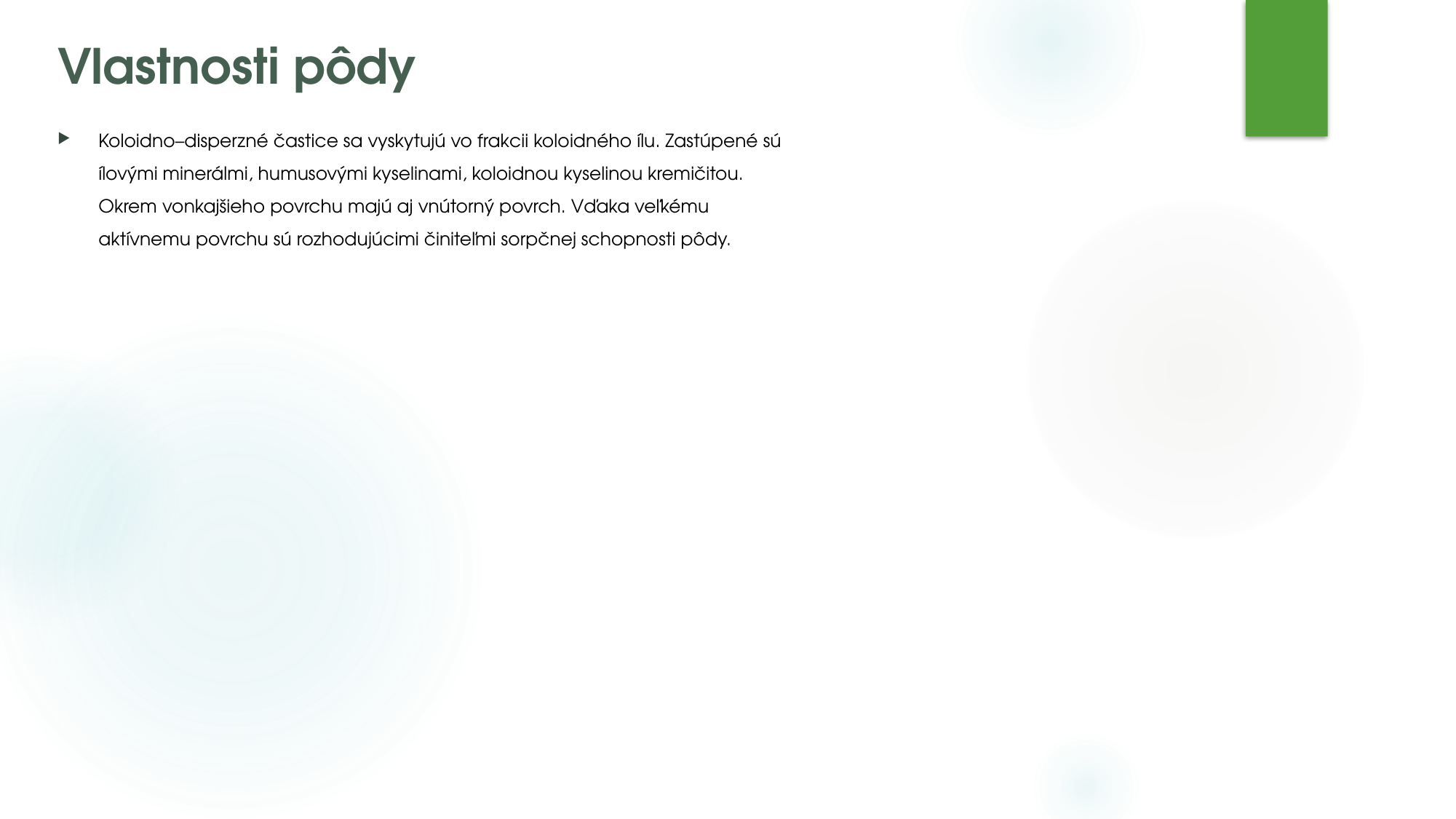

# Vlastnosti pôdy
Koloidno–disperzné častice sa vyskytujú vo frakcii koloidného ílu. Zastúpené sú ílovými minerálmi, humusovými kyselinami, koloidnou kyselinou kremičitou. Okrem vonkajšieho povrchu majú aj vnútorný povrch. Vďaka veľkému aktívnemu povrchu sú rozhodujúcimi činiteľmi sorpčnej schopnosti pôdy.